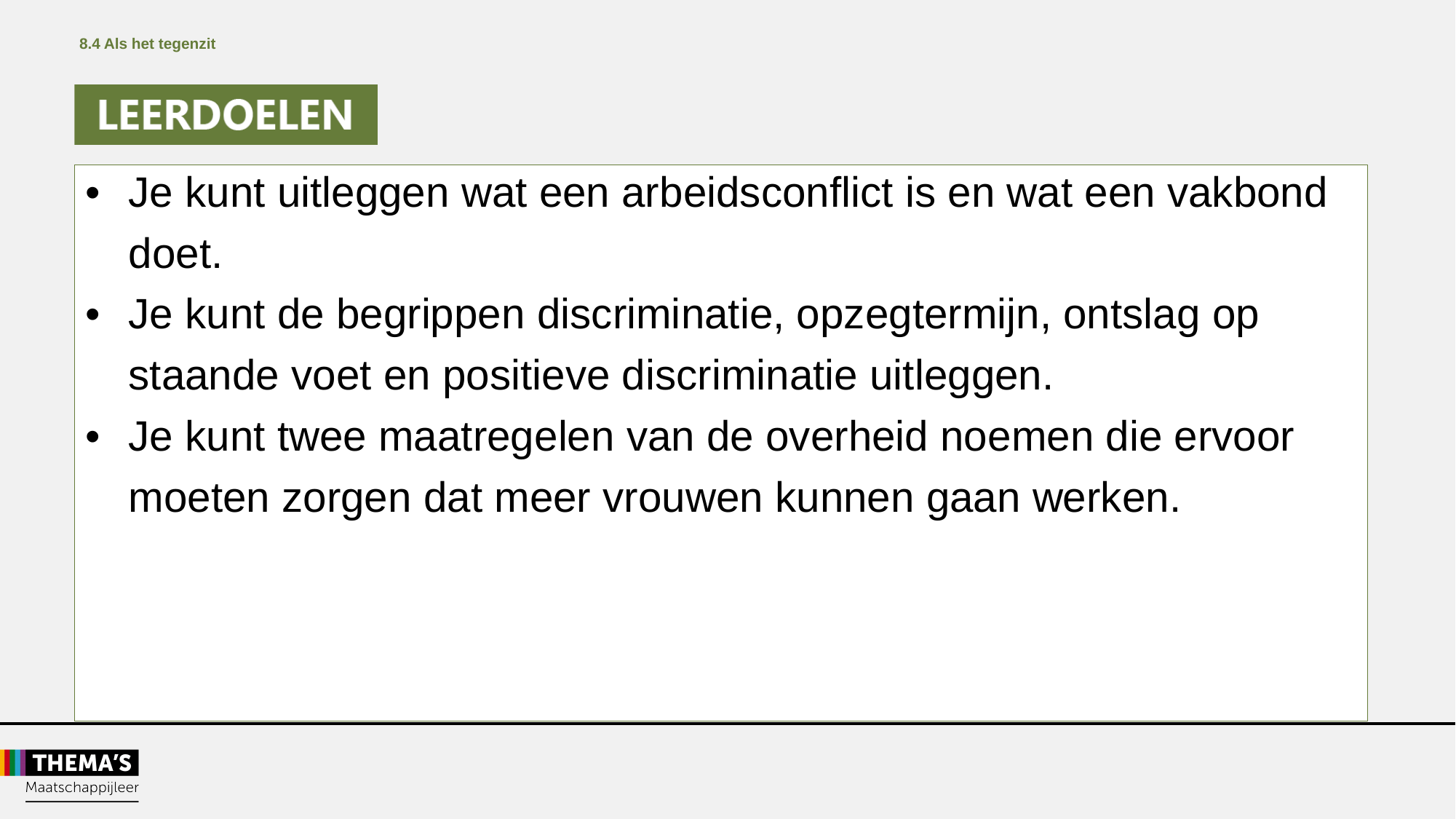

8.4 Als het tegenzit
•	Je kunt uitleggen wat een arbeidsconflict is en wat een vakbond
doet.
•	Je kunt de begrippen discriminatie, opzegtermijn, ontslag op
staande voet en positieve discriminatie uitleggen.
•	Je kunt twee maatregelen van de overheid noemen die ervoor
moeten zorgen dat meer vrouwen kunnen gaan werken.